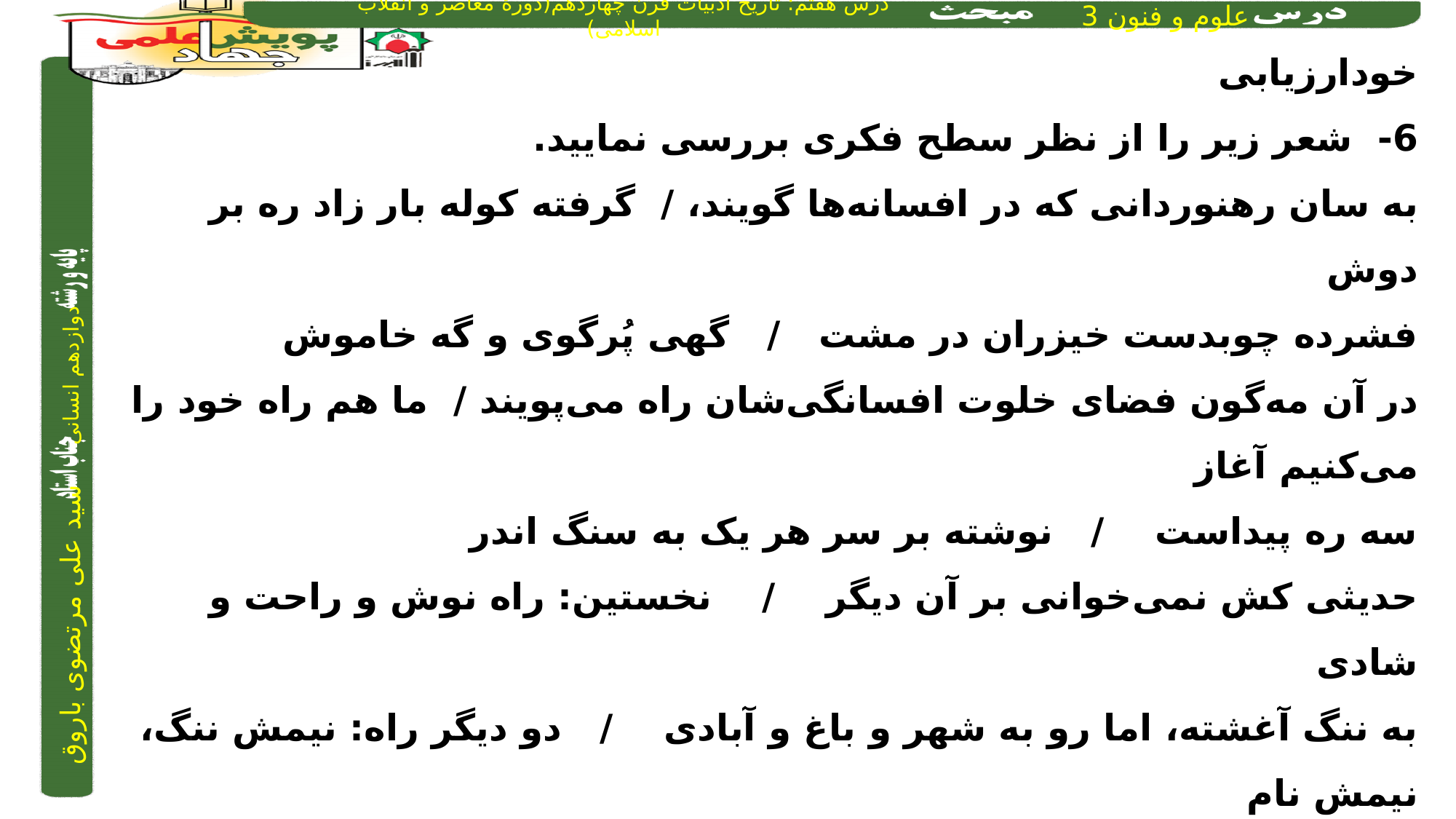

خودارزیابی
6-  شعر زیر را از نظر سطح فکری بررسی نمایید.
به سان رهنوردانی که در افسانه‌ها گویند، /  گرفته کوله بار زاد ره بر دوش
فشرده چوبدست خیزران در مشت   /   گهی پُرگوی و گه خاموش
در آن مه‌گون فضای خلوت افسانگی‌شان راه می‌پویند /  ما هم راه خود را می‌کنیم آغاز
سه ره پیداست    /   نوشته بر سر هر یک به سنگ اندر
حدیثی کش نمی‌خوانی بر آن دیگر    /    نخستین: راه نوش و راحت و شادی
به ننگ آغشته، اما رو به شهر و باغ و آبادی    /   دو دیگر راه: نیمش ننگ، نیمش نام
اگر سر بر کنی، غوغا و گر دم درکشی، آرام     /   سه دیگر: راه بی‌برگشت بی‌فرجام
من اینجا بس دلم تنگ است    /    و هر سازی که می‌بینم، بدآهنگ است
بیا ره‌توشه برداریم       /       قدم در راه بی‌برگشت بگذاریم
 ببینیم آسمان «هرکجا» آیا همین رنگ است؟...		        چاووشی از مهدی اخوان ثالث1335